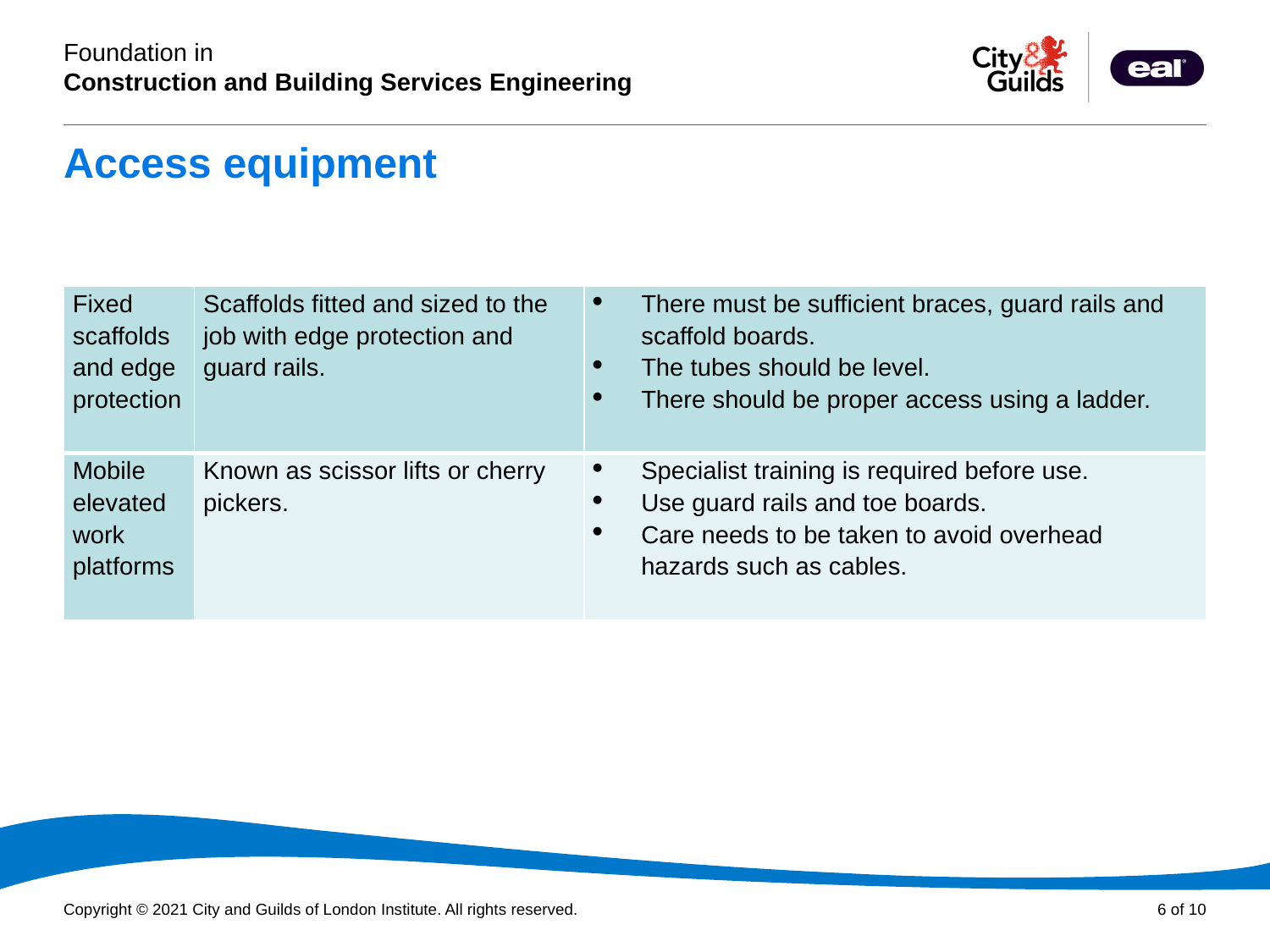

# Access equipment
| Fixed scaffolds and edge protection | Scaffolds fitted and sized to the job with edge protection and guard rails. | There must be sufficient braces, guard rails and scaffold boards. The tubes should be level. There should be proper access using a ladder. |
| --- | --- | --- |
| Mobile elevated work platforms | Known as scissor lifts or cherry pickers. | Specialist training is required before use. Use guard rails and toe boards. Care needs to be taken to avoid overhead hazards such as cables. |